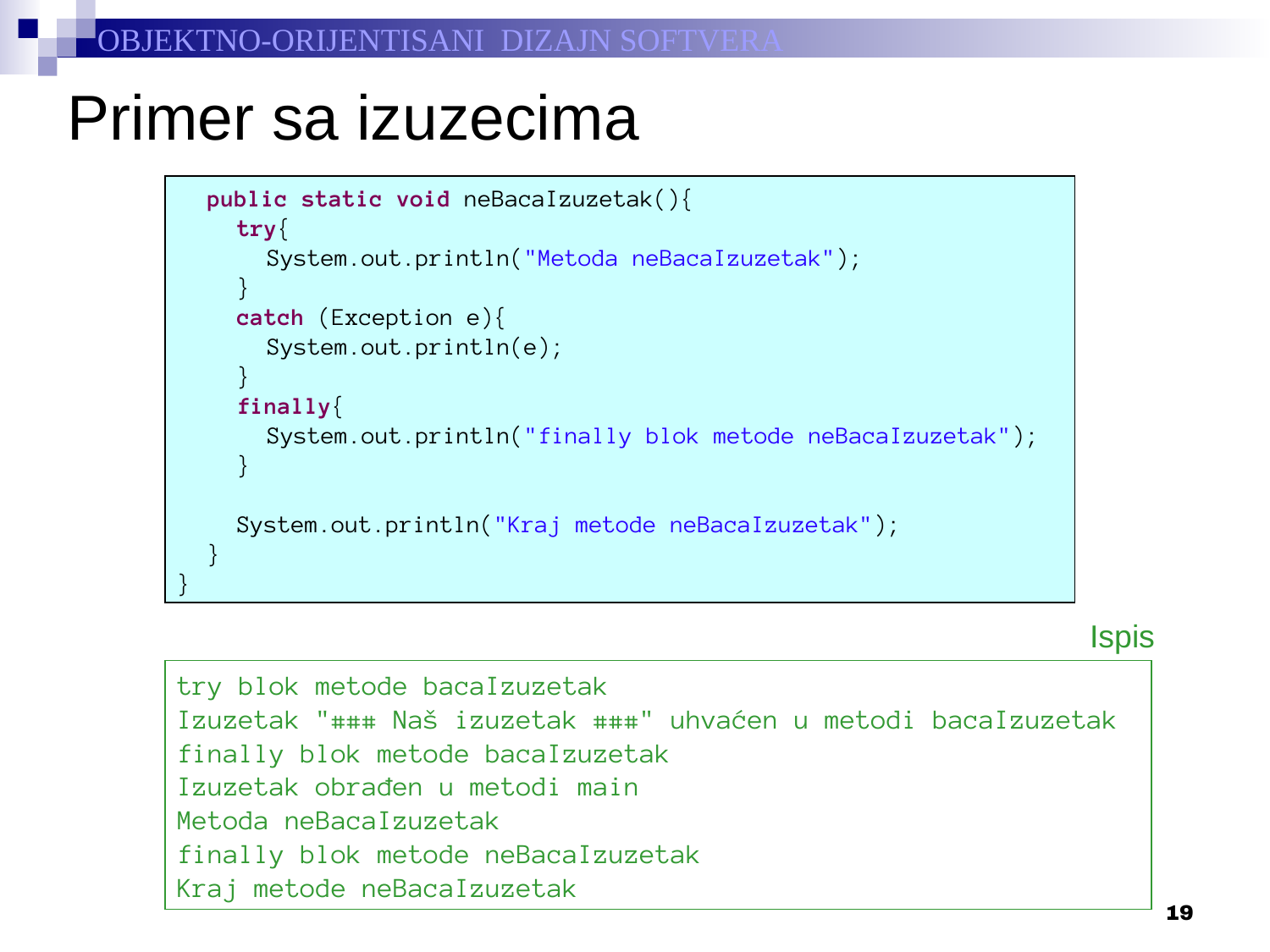

# Primer sa izuzecima
	public static void neBacaIzuzetak(){
		try{
			System.out.println("Metoda neBacaIzuzetak");
		}
		catch (Exception e){
			System.out.println(e);
		}
		finally{
			System.out.println("finally blok metode neBacaIzuzetak");
		}

		System.out.println("Kraj metode neBacaIzuzetak");
	}
}
Ispis
try blok metode bacaIzuzetak
Izuzetak "### Naš izuzetak ###" uhvaćen u metodi bacaIzuzetak
finally blok metode bacaIzuzetak
Izuzetak obrađen u metodi main
Metoda neBacaIzuzetak
finally blok metode neBacaIzuzetak
Kraj metode neBacaIzuzetak
19